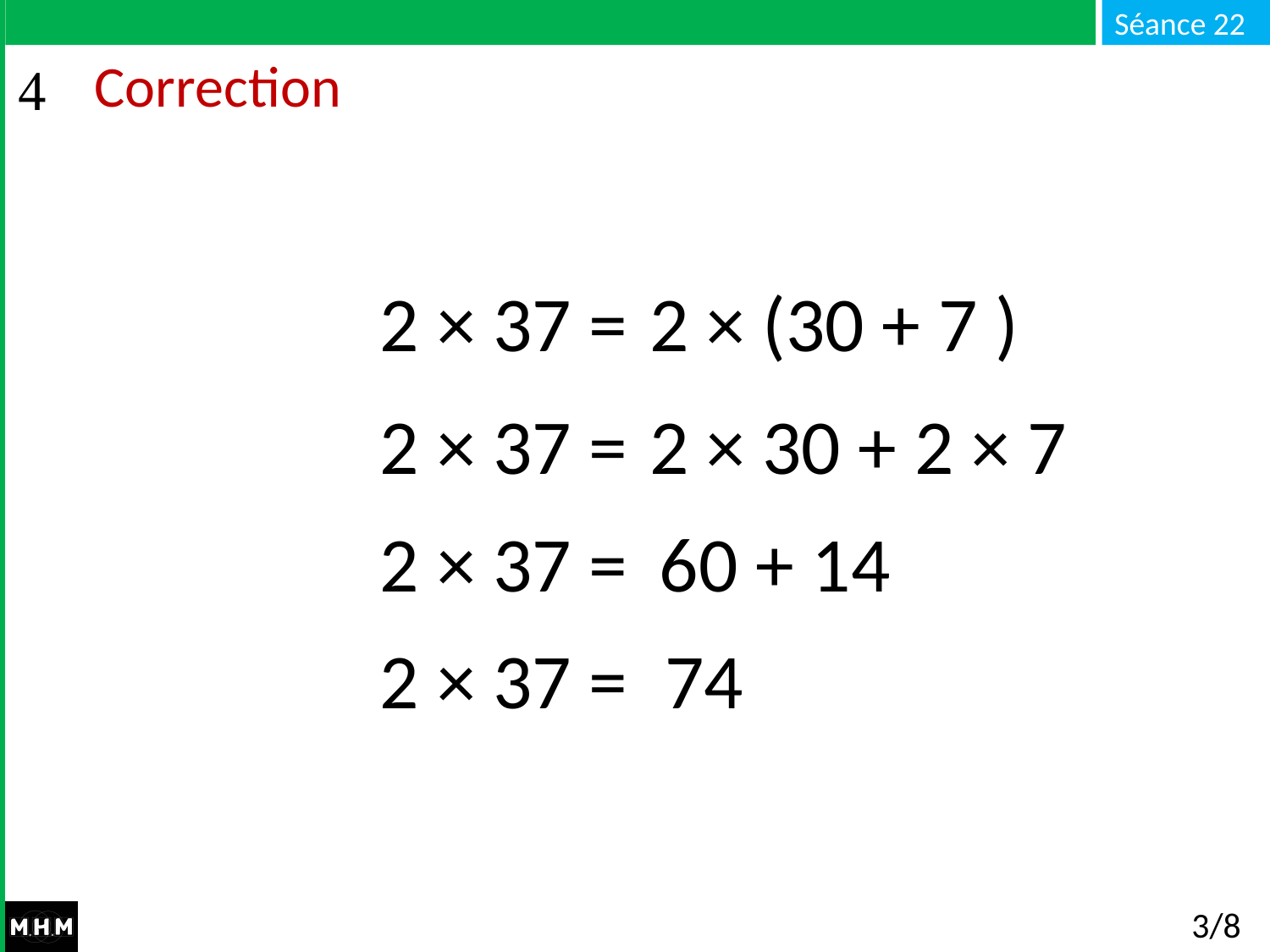

# Correction
 2 × 37 =
 2 × (30 + 7 )
 2 × 37 =
 2 × 30 + 2 × 7
 2 × 37 =
 60 + 14
 74
 2 × 37 =
3/8